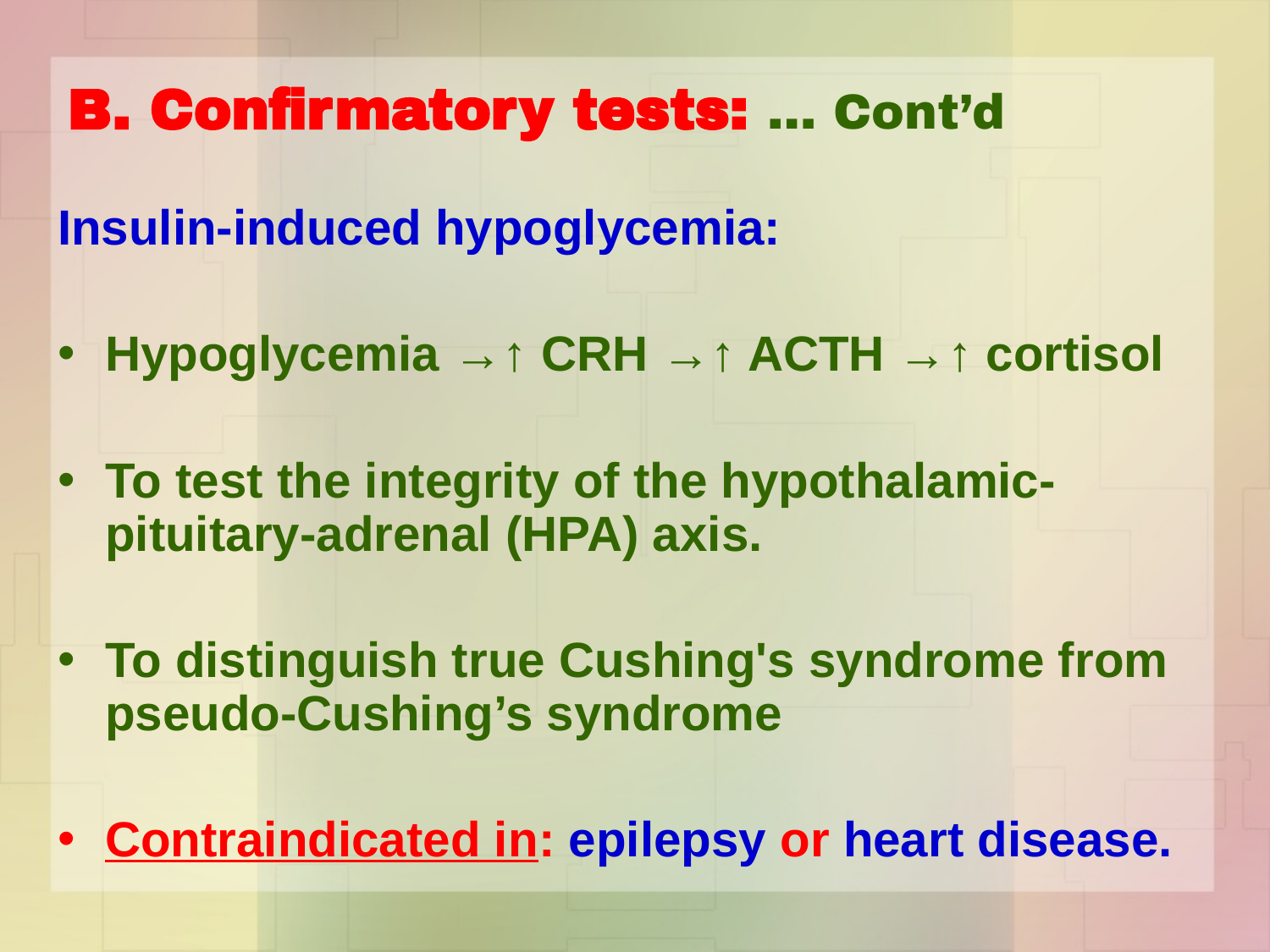

B. Confirmatory tests: … Cont’d
Insulin-induced hypoglycemia:

Hypoglycemia →↑ CRH →↑ ACTH →↑ cortisol

To test the integrity of the hypothalamic-pituitary-adrenal (HPA) axis.

To distinguish true Cushing's syndrome from pseudo-Cushing’s syndrome

Contraindicated in: epilepsy or heart disease.